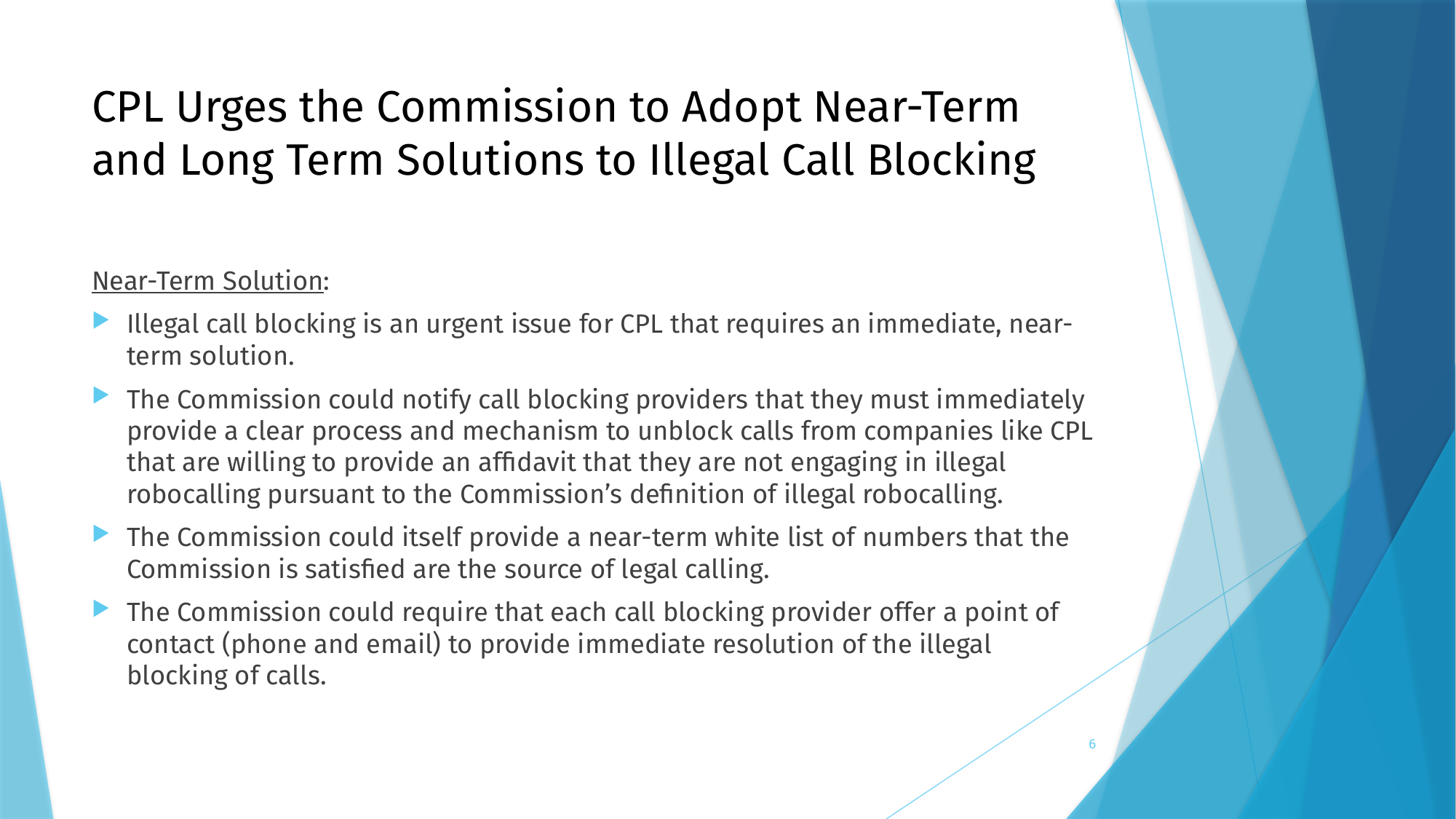

# CPL Urges the Commission to Adopt Near-Term and Long Term Solutions to Illegal Call Blocking
Near-Term Solution:
Illegal call blocking is an urgent issue for CPL that requires an immediate, near-term solution.
The Commission could notify call blocking providers that they must immediately provide a clear process and mechanism to unblock calls from companies like CPL that are willing to provide an affidavit that they are not engaging in illegal robocalling pursuant to the Commission’s definition of illegal robocalling.
The Commission could itself provide a near-term white list of numbers that the Commission is satisfied are the source of legal calling.
The Commission could require that each call blocking provider offer a point of contact (phone and email) to provide immediate resolution of the illegal blocking of calls.

6